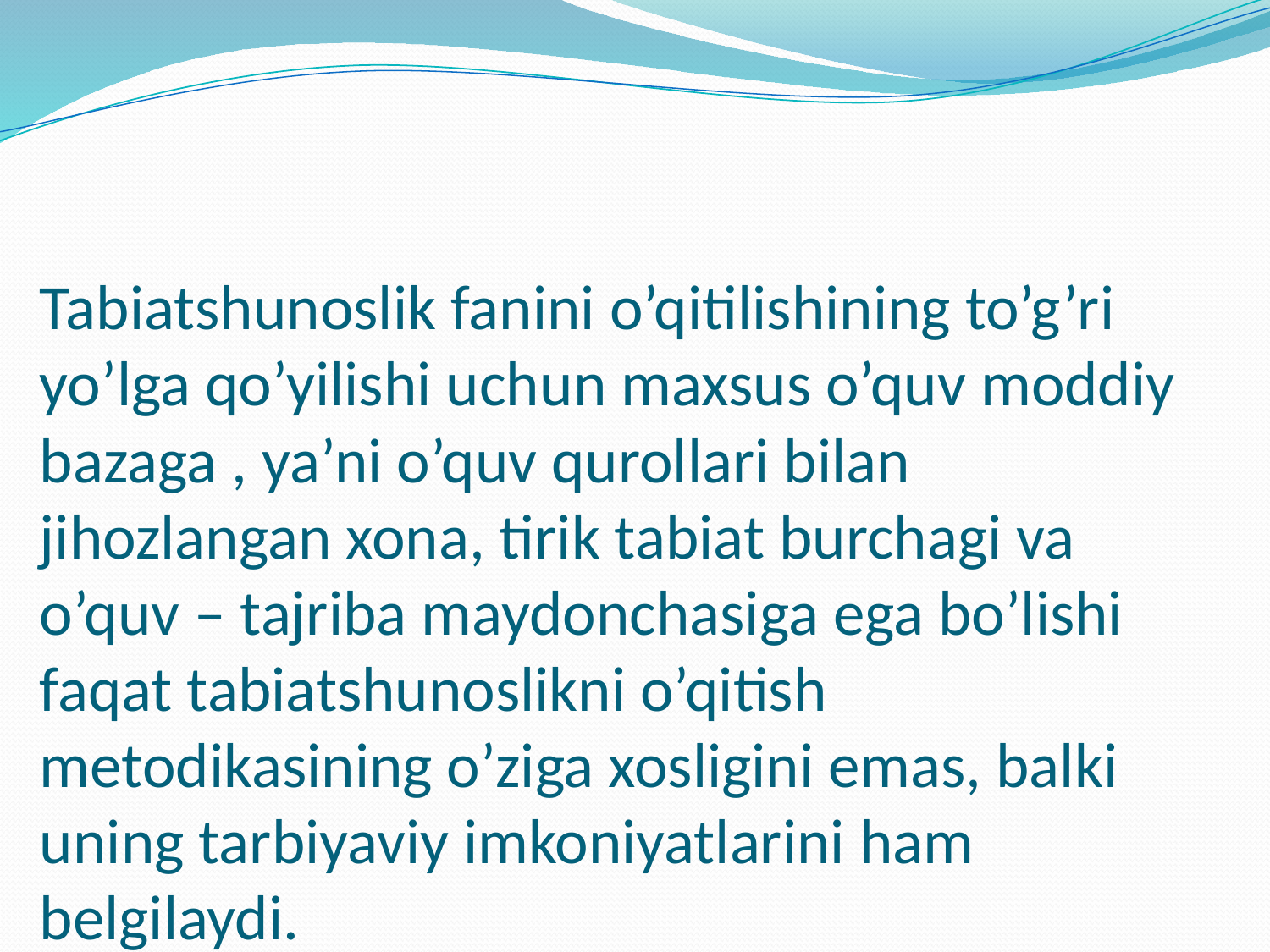

# Tabiatshunoslik fanini o’qitilishining to’g’ri yo’lga qo’yilishi uchun maxsus o’quv moddiy bazaga , ya’ni o’quv qurollari bilan jihozlangan xona, tirik tabiat burchagi va o’quv – tajriba maydonchasiga ega bo’lishi faqat tabiatshunoslikni o’qitish metodikasining o’ziga xosligini emas, balki uning tarbiyaviy imkoniyatlarini ham belgilaydi.